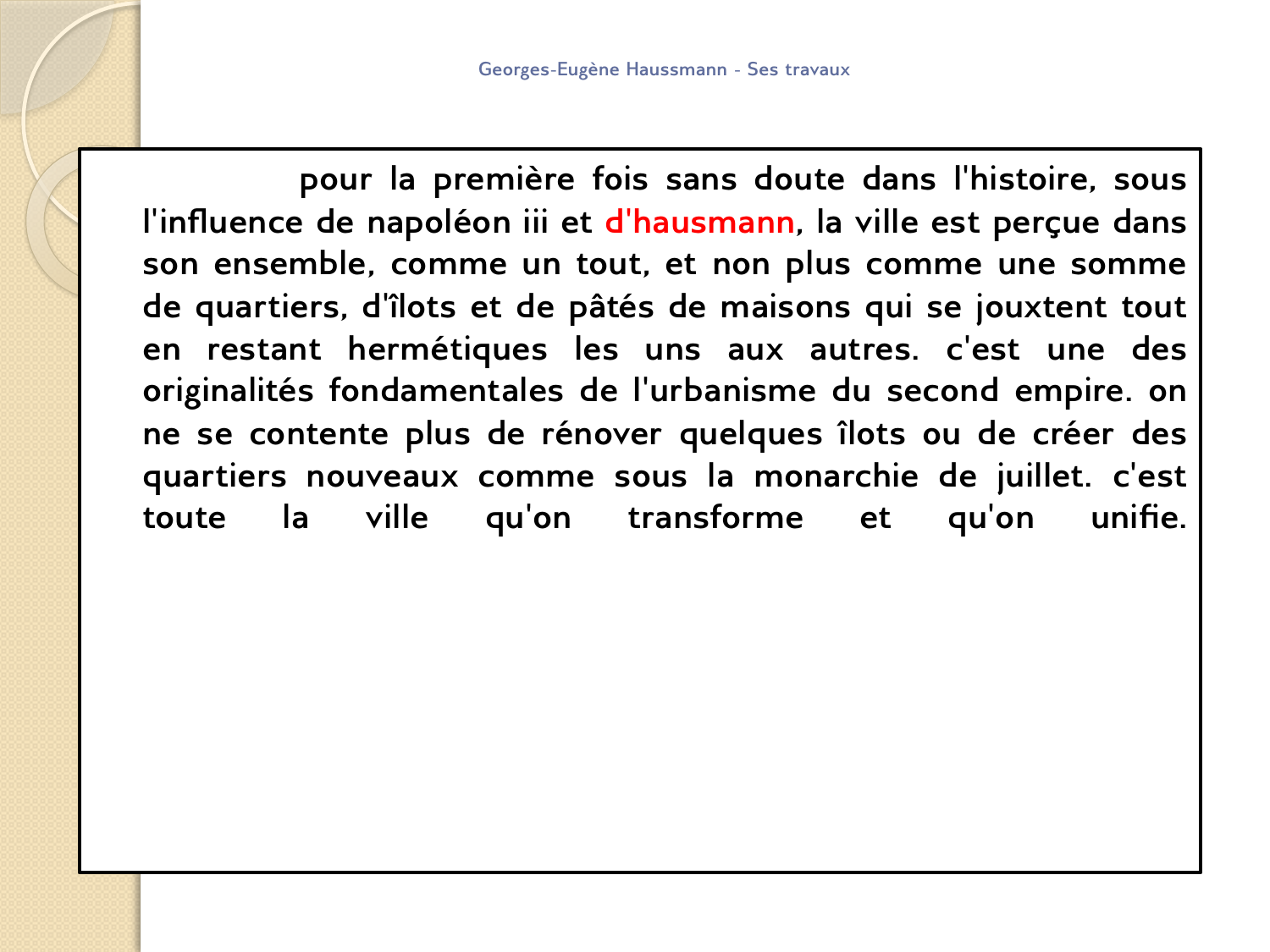

# Georges-Eugène Haussmann - Ses travaux
            pour la première fois sans doute dans l'histoire, sous l'influence de napoléon iii et d'hausmann, la ville est perçue dans son ensemble, comme un tout, et non plus comme une somme de quartiers, d'îlots et de pâtés de maisons qui se jouxtent tout en restant hermétiques les uns aux autres. c'est une des originalités fondamentales de l'urbanisme du second empire. on ne se contente plus de rénover quelques îlots ou de créer des quartiers nouveaux comme sous la monarchie de juillet. c'est toute la ville qu'on transforme et qu'on unifie.